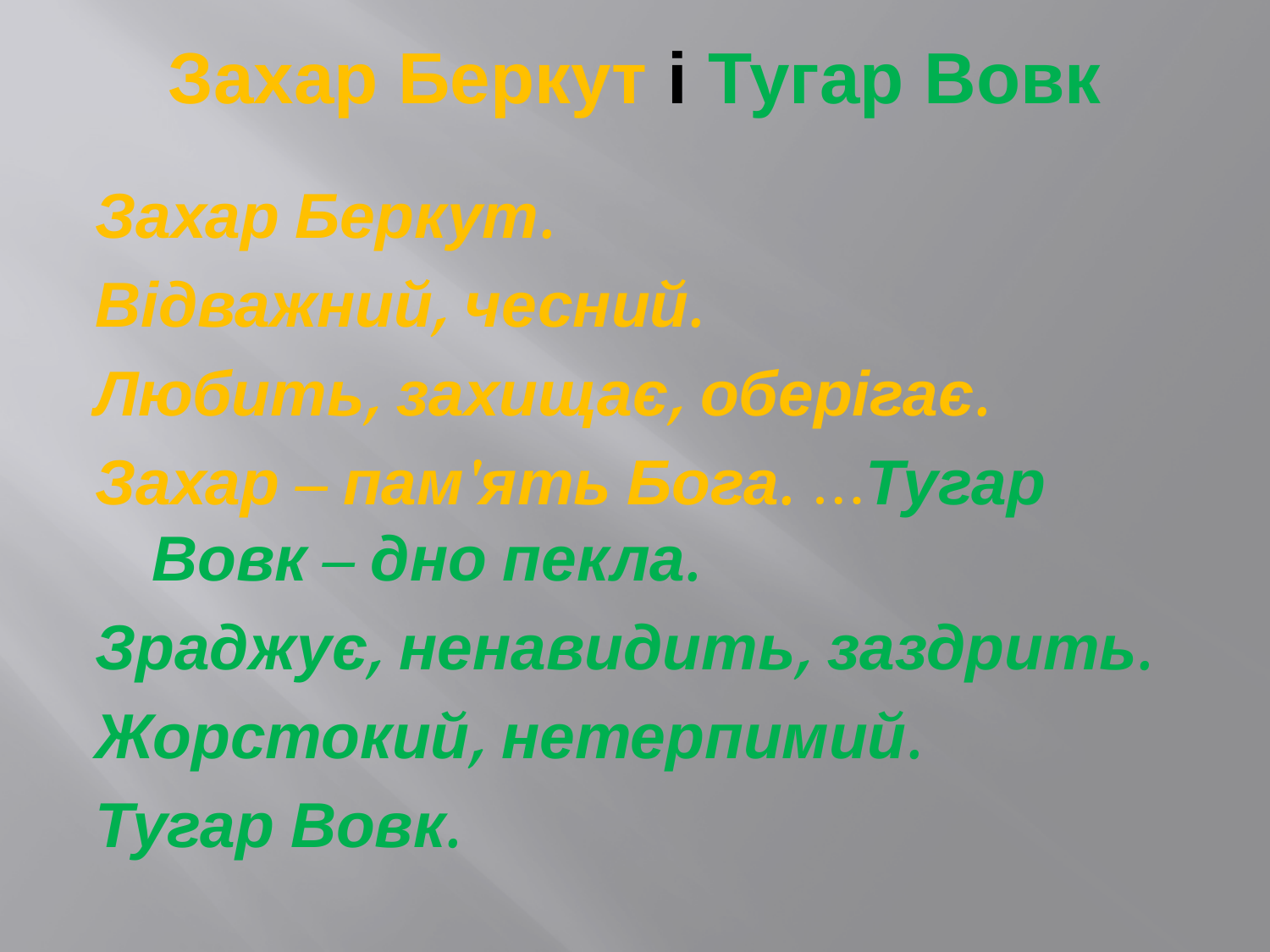

# Захар Беркут і Тугар Вовк
Захар Беркут.
Відважний, чесний.
Любить, захищає, оберігає.
Захар – пам'ять Бога. …Тугар Вовк – дно пекла.
Зраджує, ненавидить, заздрить.
Жорстокий, нетерпимий.
Тугар Вовк.